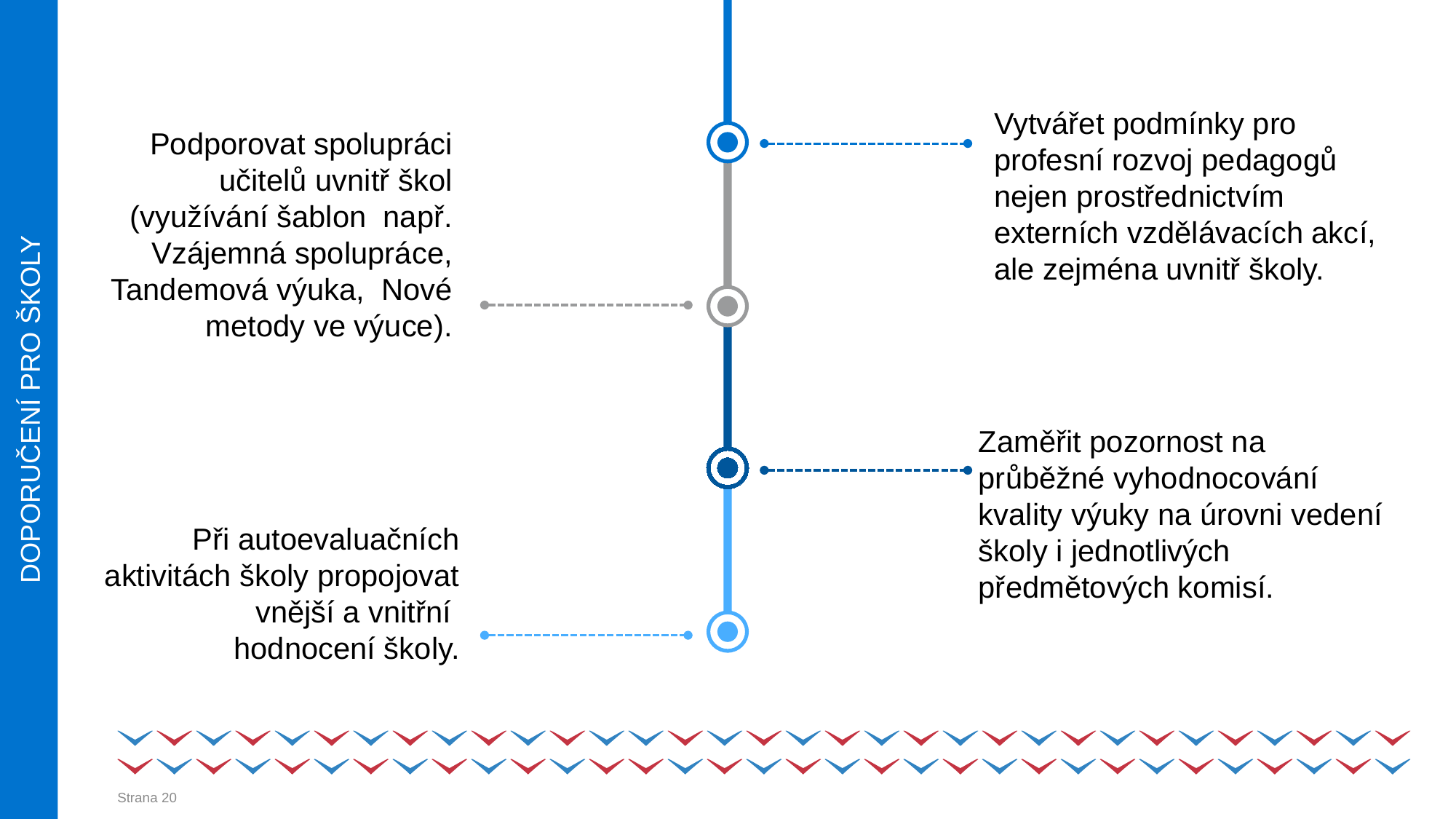

DOPORUČENÍ PRO ŠKOLY

Vytvářet podmínky pro profesní rozvoj pedagogů nejen prostřednictvím externích vzdělávacích akcí, ale zejména uvnitř školy.
Podporovat spolupráci učitelů uvnitř škol (využívání šablon  např. Vzájemná spolupráce, Tandemová výuka,  Nové metody ve výuce).

Zaměřit pozornost na průběžné vyhodnocování kvality výuky na úrovni vedení školy i jednotlivých předmětových komisí.

Při autoevaluačních aktivitách školy propojovat vnější a vnitřní
hodnocení školy.